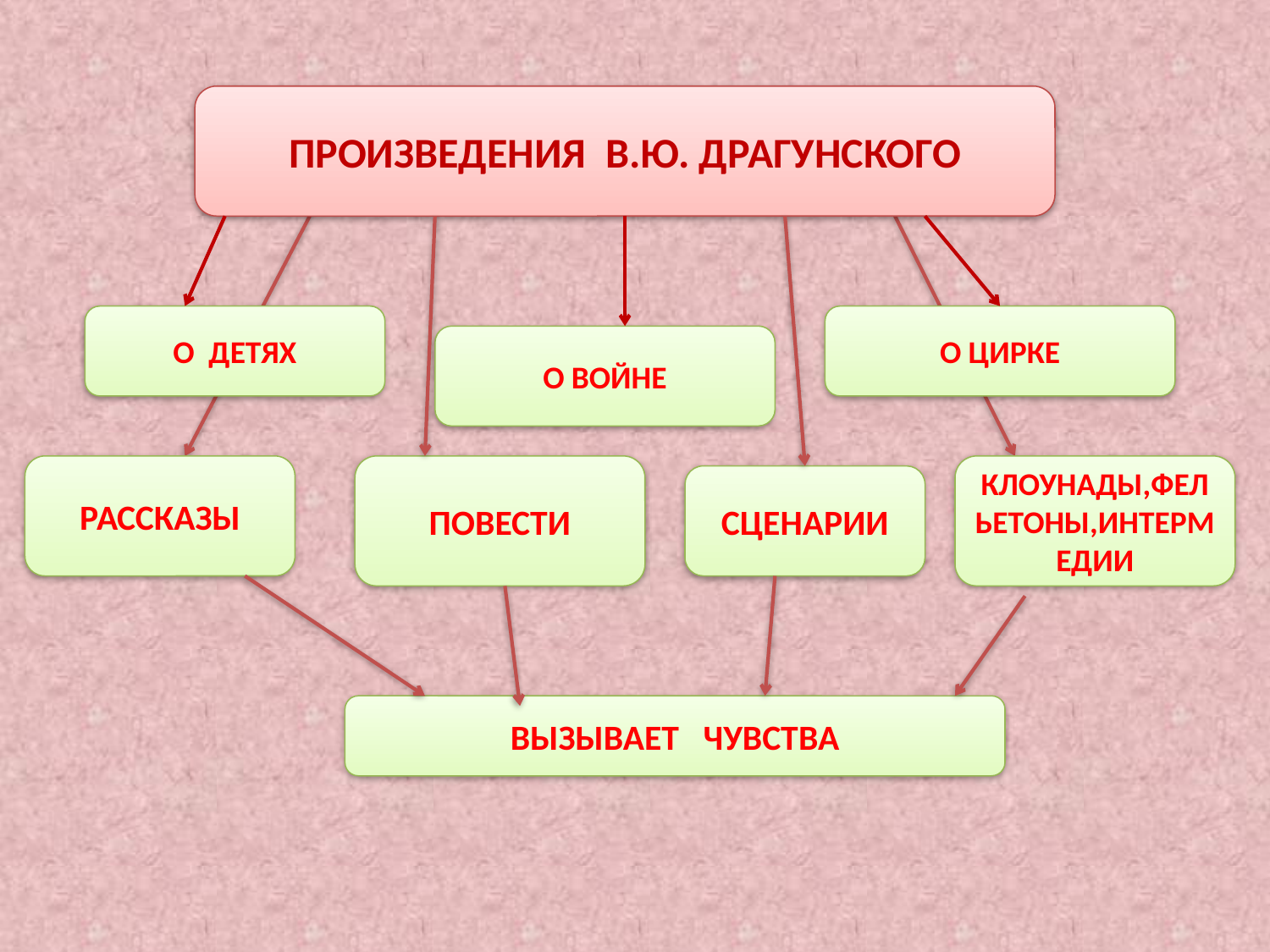

ПРОИЗВЕДЕНИЯ  В.Ю. ДРАГУНСКОГО
О  ДЕТЯХ
О ЦИРКЕ
О ВОЙНЕ
РАССКАЗЫ
ПОВЕСТИ
КЛОУНАДЫ,ФЕЛЬЕТОНЫ,ИНТЕРМЕДИИ
СЦЕНАРИИ
ВЫЗЫВАЕТ   ЧУВСТВА